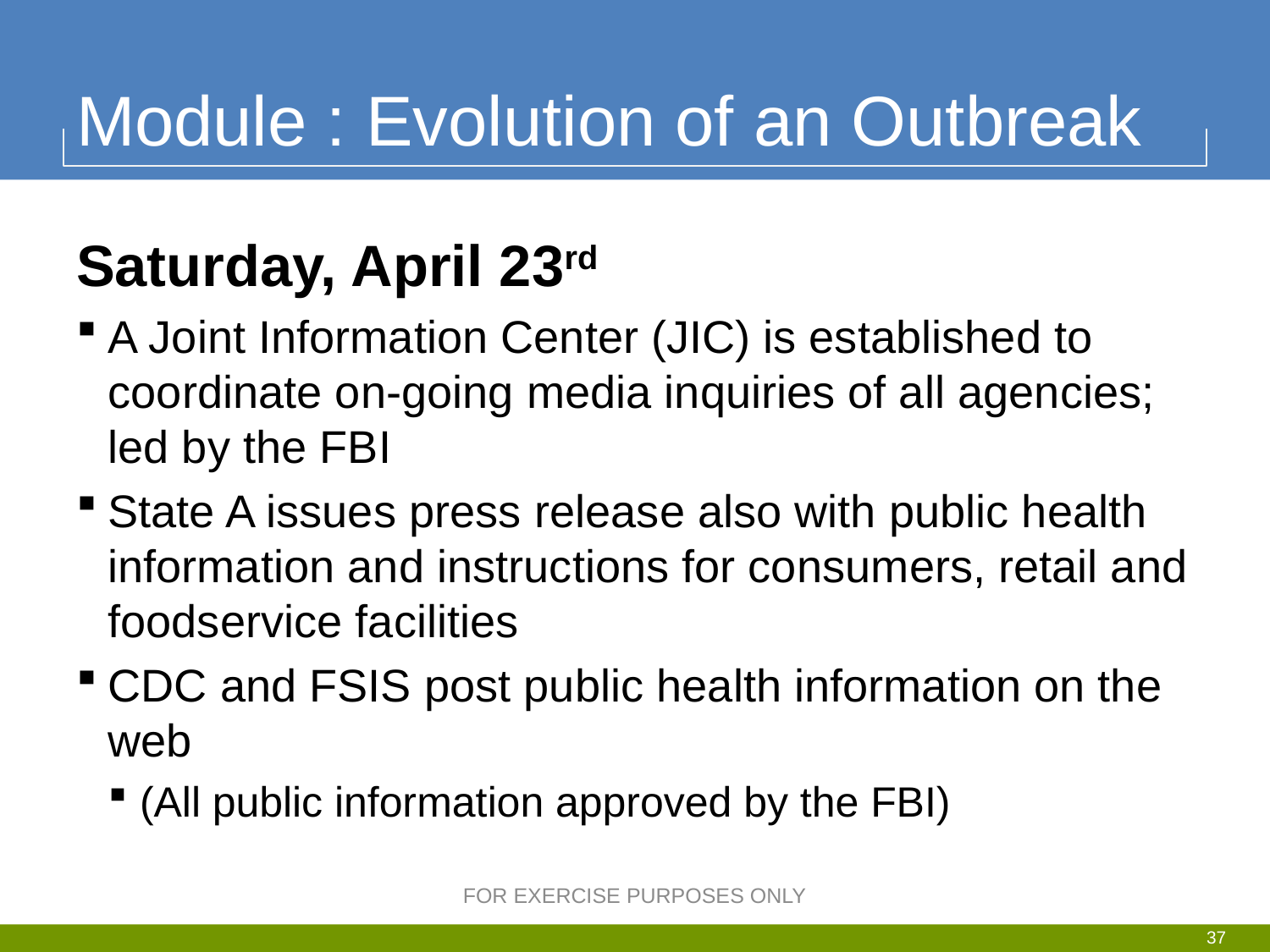

# Module : Evolution of an Outbreak
Saturday, April 23rd
A Joint Information Center (JIC) is established to coordinate on-going media inquiries of all agencies; led by the FBI
State A issues press release also with public health information and instructions for consumers, retail and foodservice facilities
CDC and FSIS post public health information on the web
(All public information approved by the FBI)
FOR EXERCISE PURPOSES ONLY